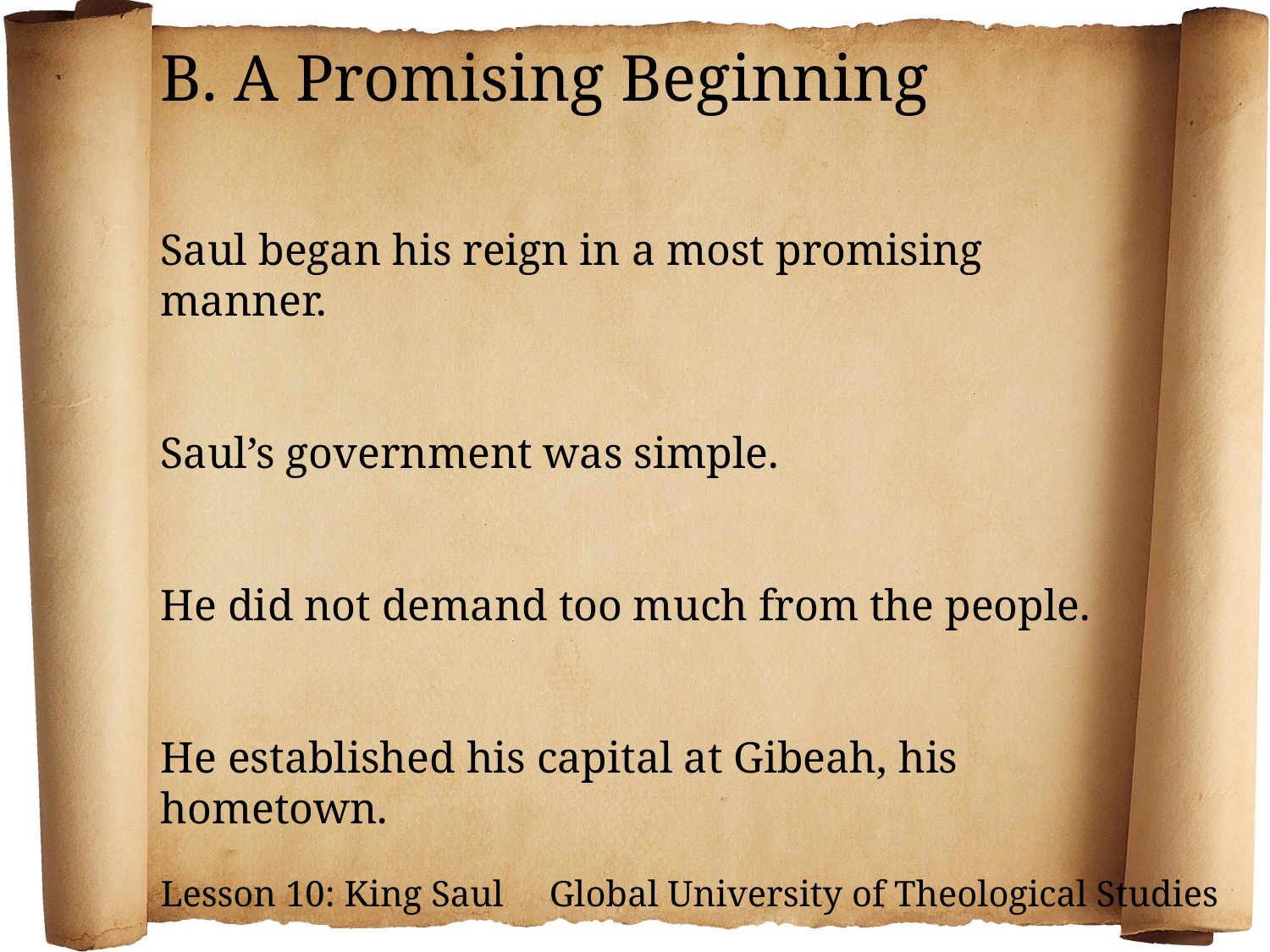

B. A Promising Beginning
Saul began his reign in a most promising manner.

Saul’s government was simple.

He did not demand too much from the people.

He established his capital at Gibeah, his hometown.

Lesson 10: King Saul     Global University of Theological Studies